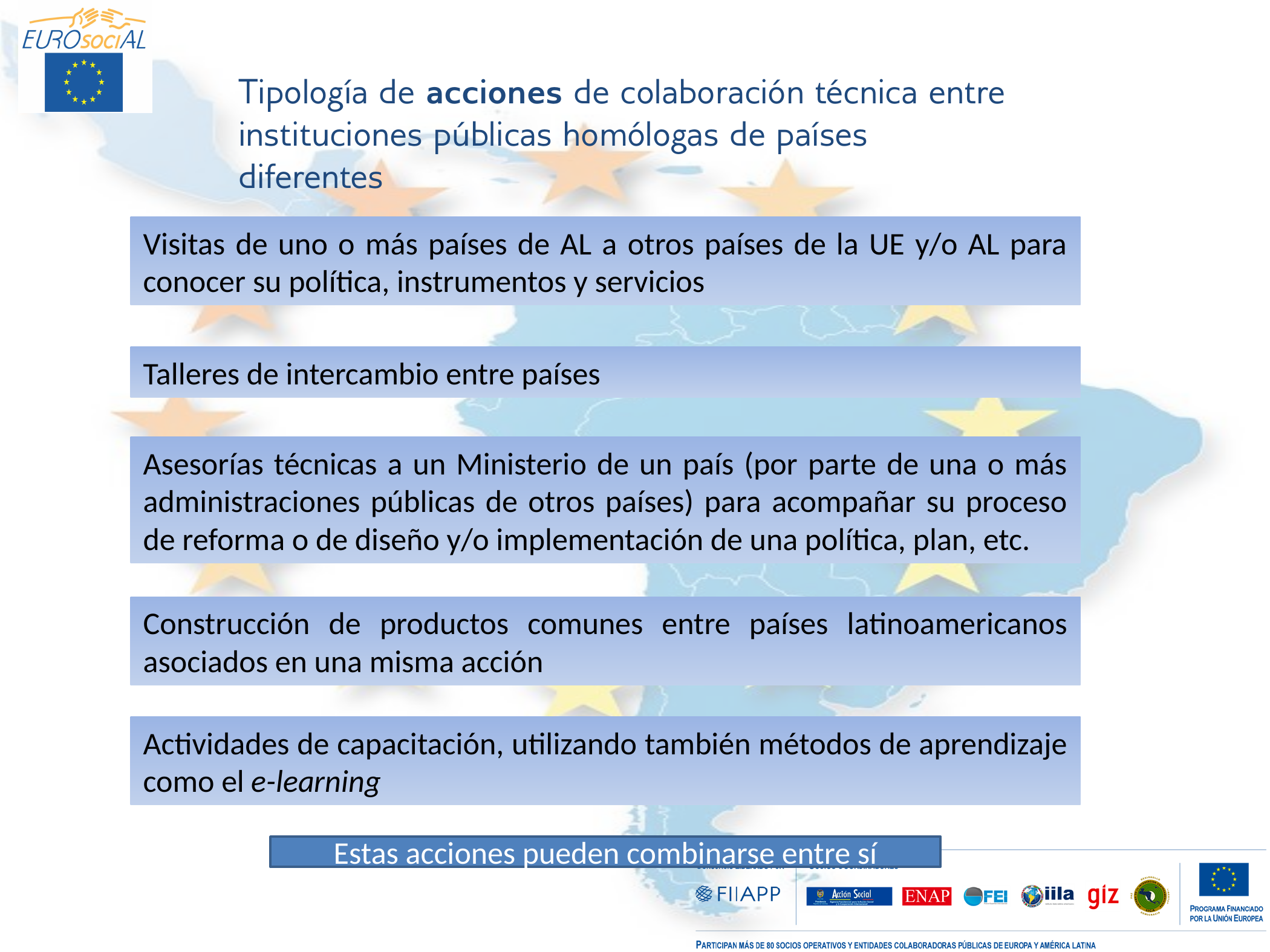

Tipología de acciones de colaboración técnica entre instituciones públicas homólogas de países diferentes
Visitas de uno o más países de AL a otros países de la UE y/o AL para conocer su política, instrumentos y servicios
Talleres de intercambio entre países
Asesorías técnicas a un Ministerio de un país (por parte de una o más administraciones públicas de otros países) para acompañar su proceso de reforma o de diseño y/o implementación de una política, plan, etc.
Construcción de productos comunes entre países latinoamericanos asociados en una misma acción
Actividades de capacitación, utilizando también métodos de aprendizaje como el e-learning
Estas acciones pueden combinarse entre sí